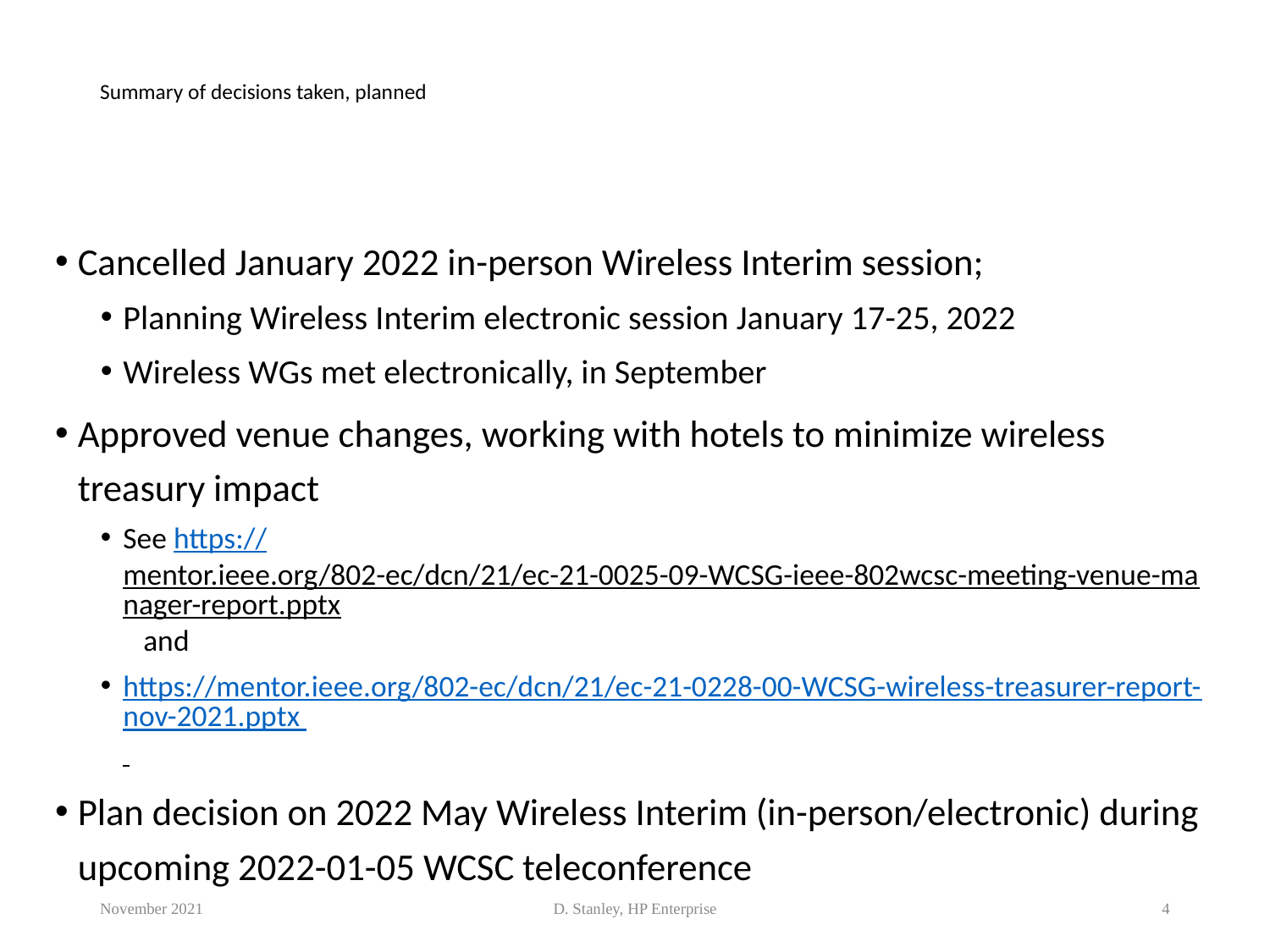

# Summary of decisions taken, planned

Cancelled January 2022 in-person Wireless Interim session;
Planning Wireless Interim electronic session January 17-25, 2022
Wireless WGs met electronically, in September
Approved venue changes, working with hotels to minimize wireless treasury impact
See https://mentor.ieee.org/802-ec/dcn/21/ec-21-0025-09-WCSG-ieee-802wcsc-meeting-venue-manager-report.pptx   and
https://mentor.ieee.org/802-ec/dcn/21/ec-21-0228-00-WCSG-wireless-treasurer-report-nov-2021.pptx
Plan decision on 2022 May Wireless Interim (in-person/electronic) during upcoming 2022-01-05 WCSC teleconference

November 2021
D. Stanley, HP Enterprise
4